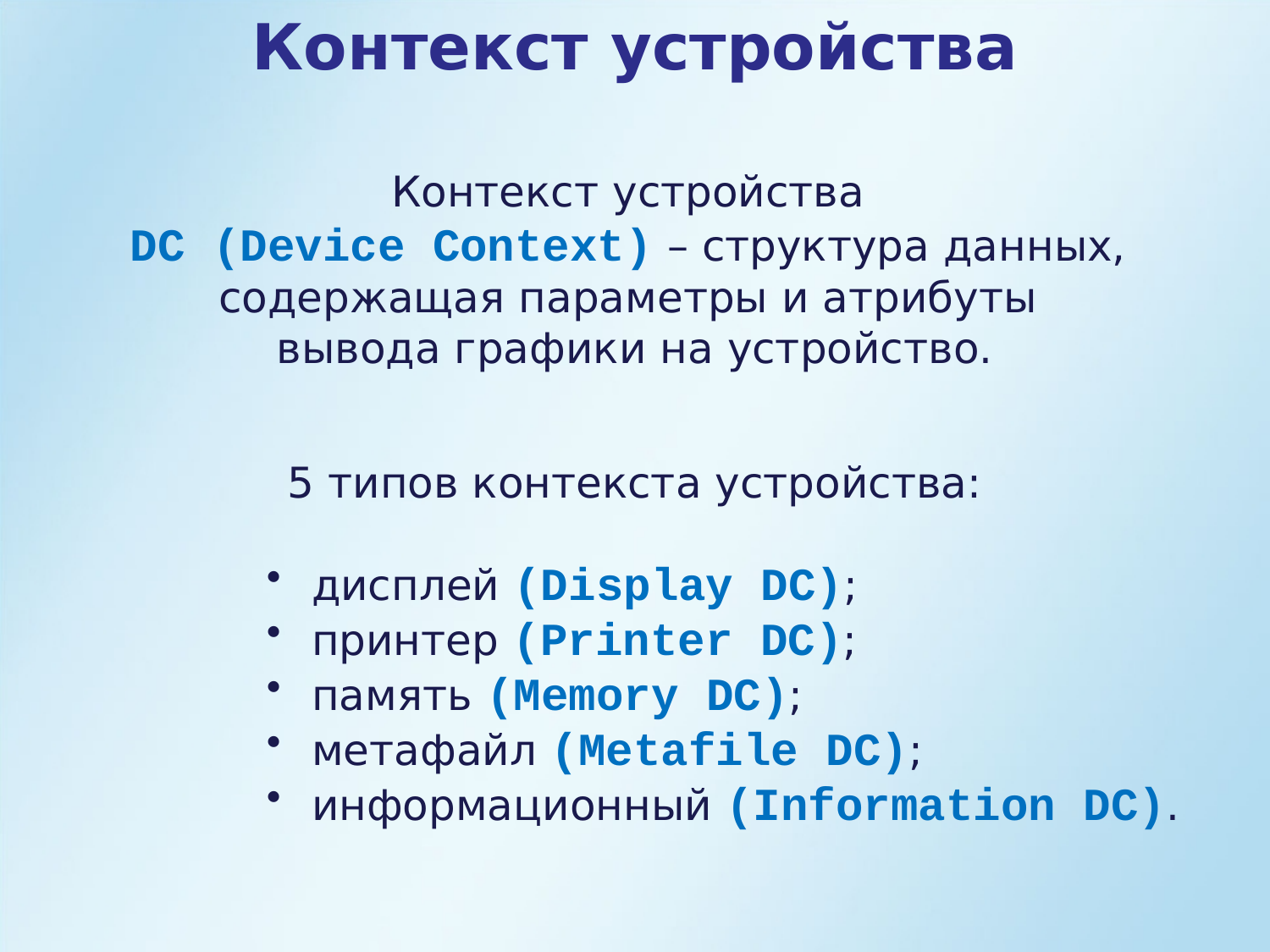

Контекст устройства
Контекст устройства
DC (Device Context) – структура данных,
содержащая параметры и атрибуты
вывода графики на устройство.
5 типов контекста устройства:
 дисплей (Display DC);
 принтер (Printer DC);
 память (Memory DC);
 метафайл (Metafile DC);
 информационный (Information DC).